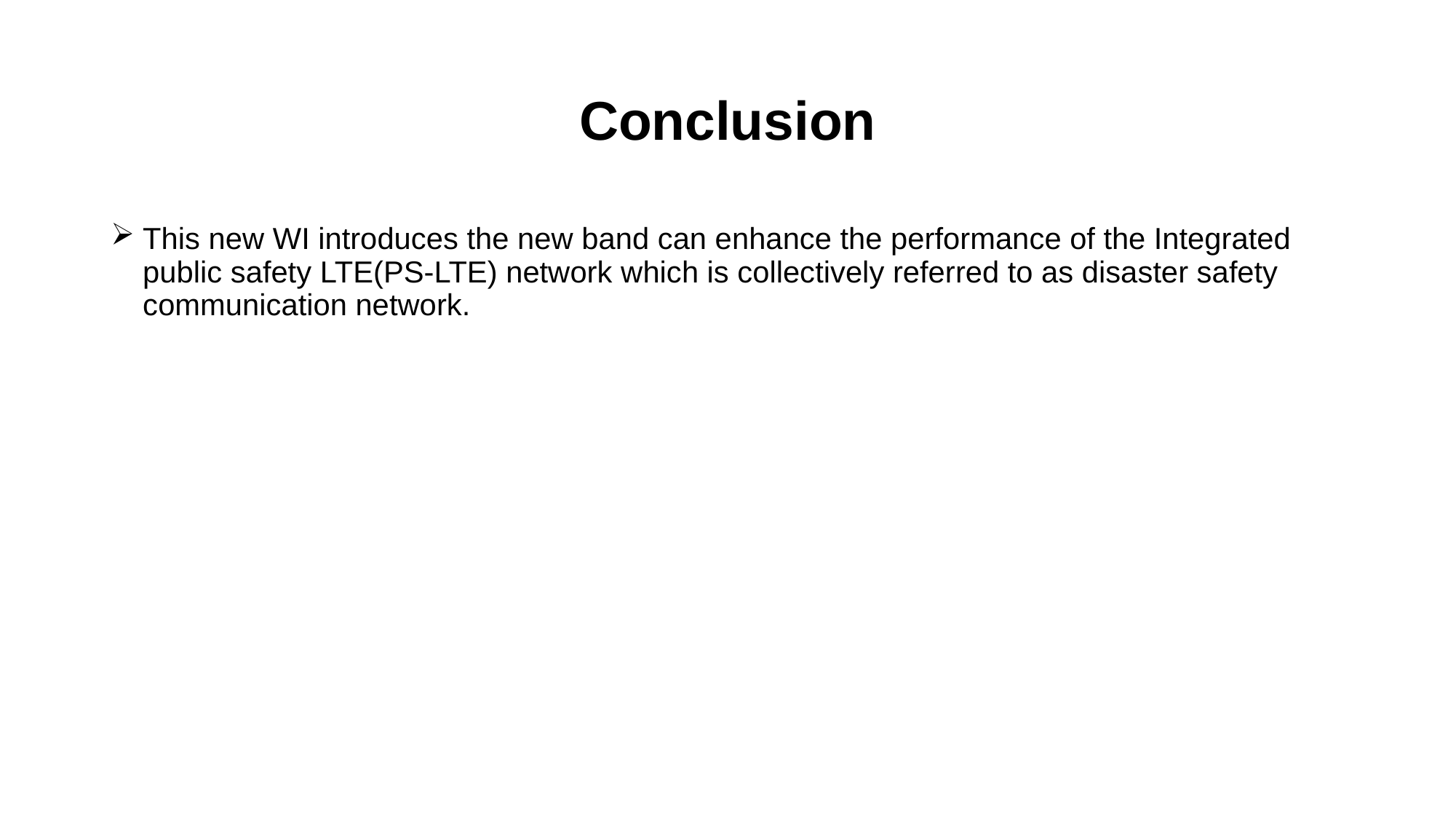

# Conclusion
This new WI introduces the new band can enhance the performance of the Integrated public safety LTE(PS-LTE) network which is collectively referred to as disaster safety communication network.